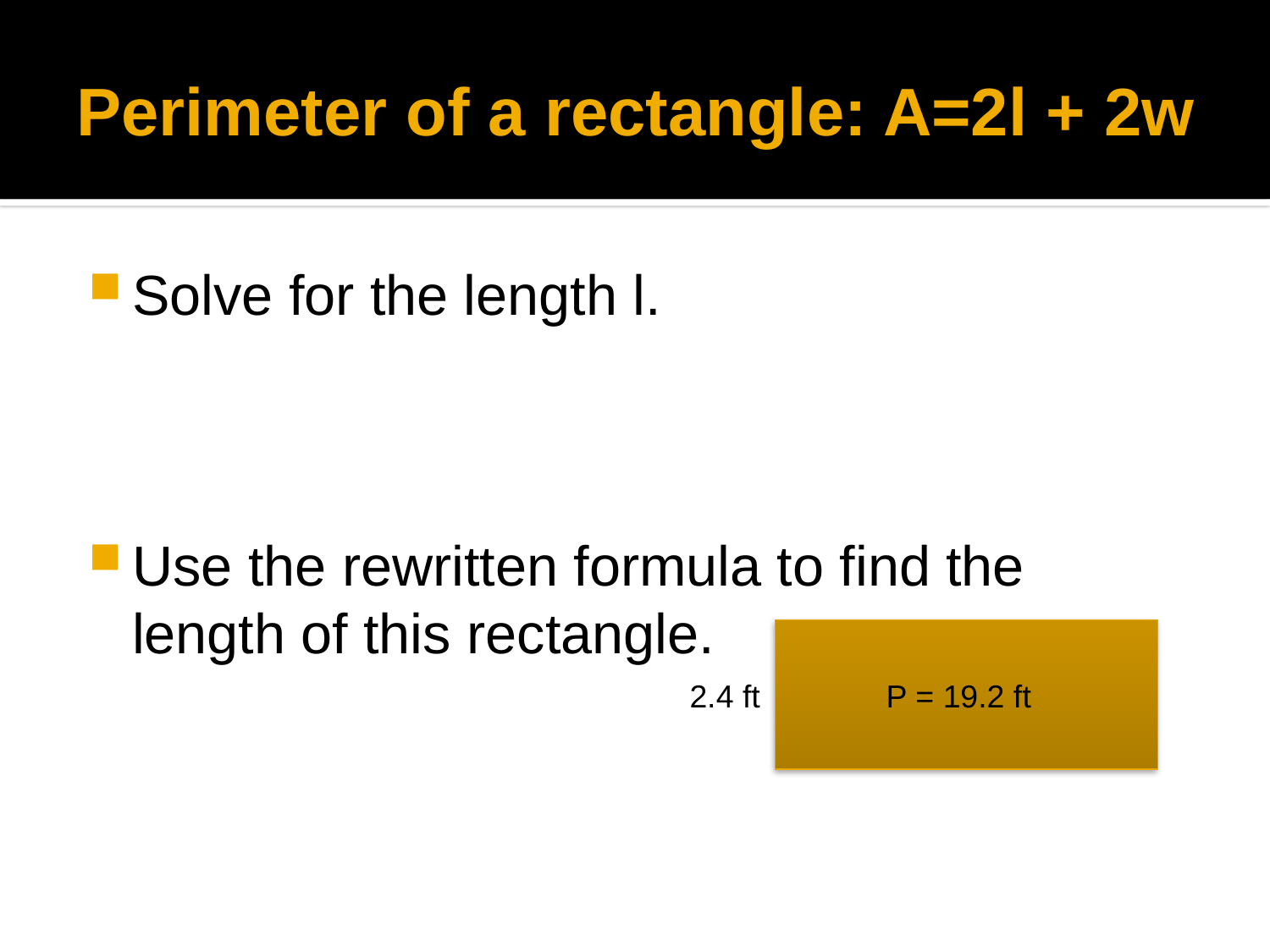

# Perimeter of a rectangle: A=2l + 2w
Solve for the length l.
Use the rewritten formula to find the length of this rectangle.

2.4 ft
P = 19.2 ft